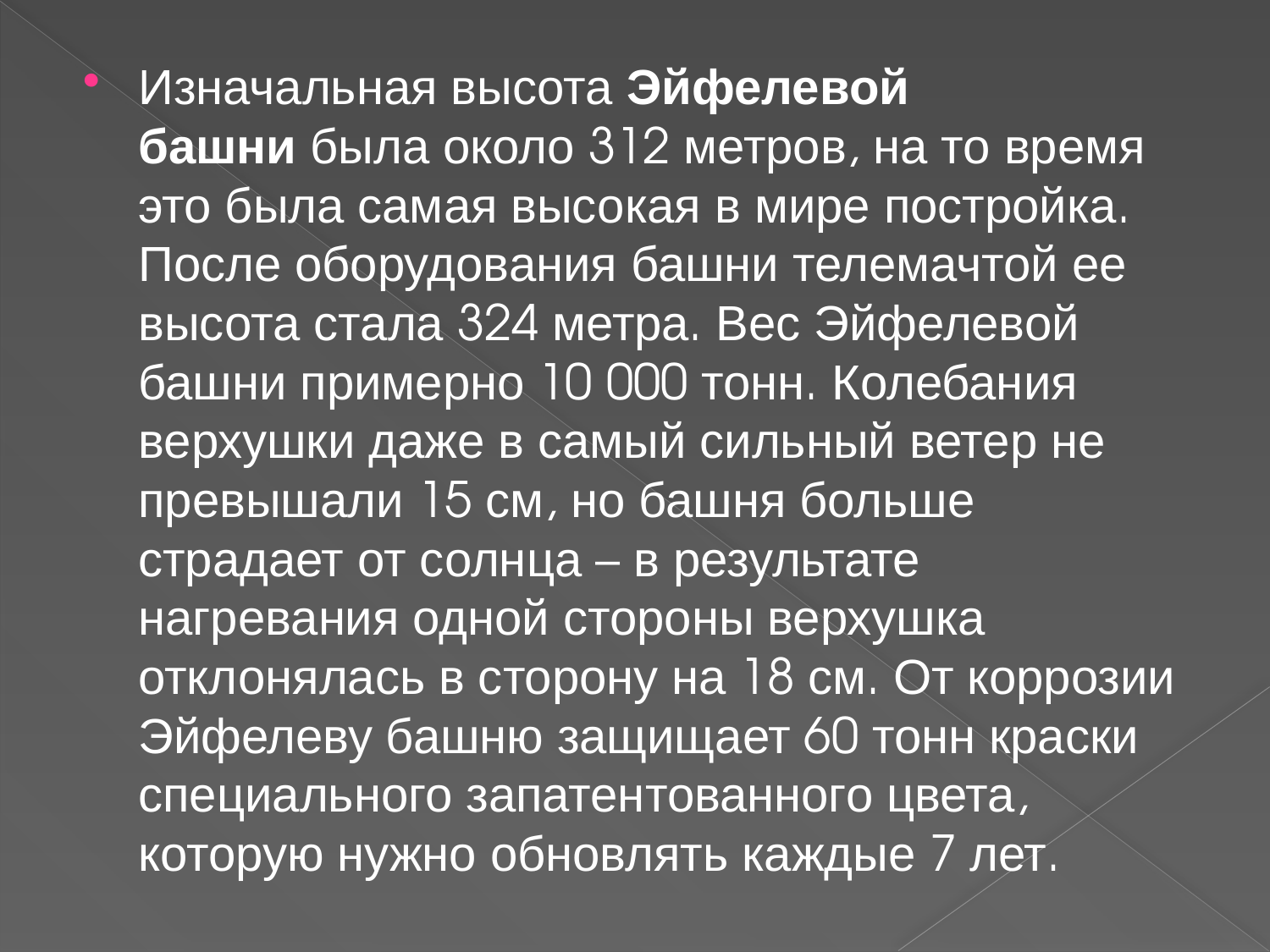

Изначальная высота Эйфелевой башни была около 312 метров, на то время это была самая высокая в мире постройка. После оборудования башни телемачтой ее высота стала 324 метра. Вес Эйфелевой башни примерно 10 000 тонн. Колебания верхушки даже в самый сильный ветер не превышали 15 см, но башня больше страдает от солнца – в результате нагревания одной стороны верхушка отклонялась в сторону на 18 см. От коррозии Эйфелеву башню защищает 60 тонн краски специального запатентованного цвета, которую нужно обновлять каждые 7 лет.